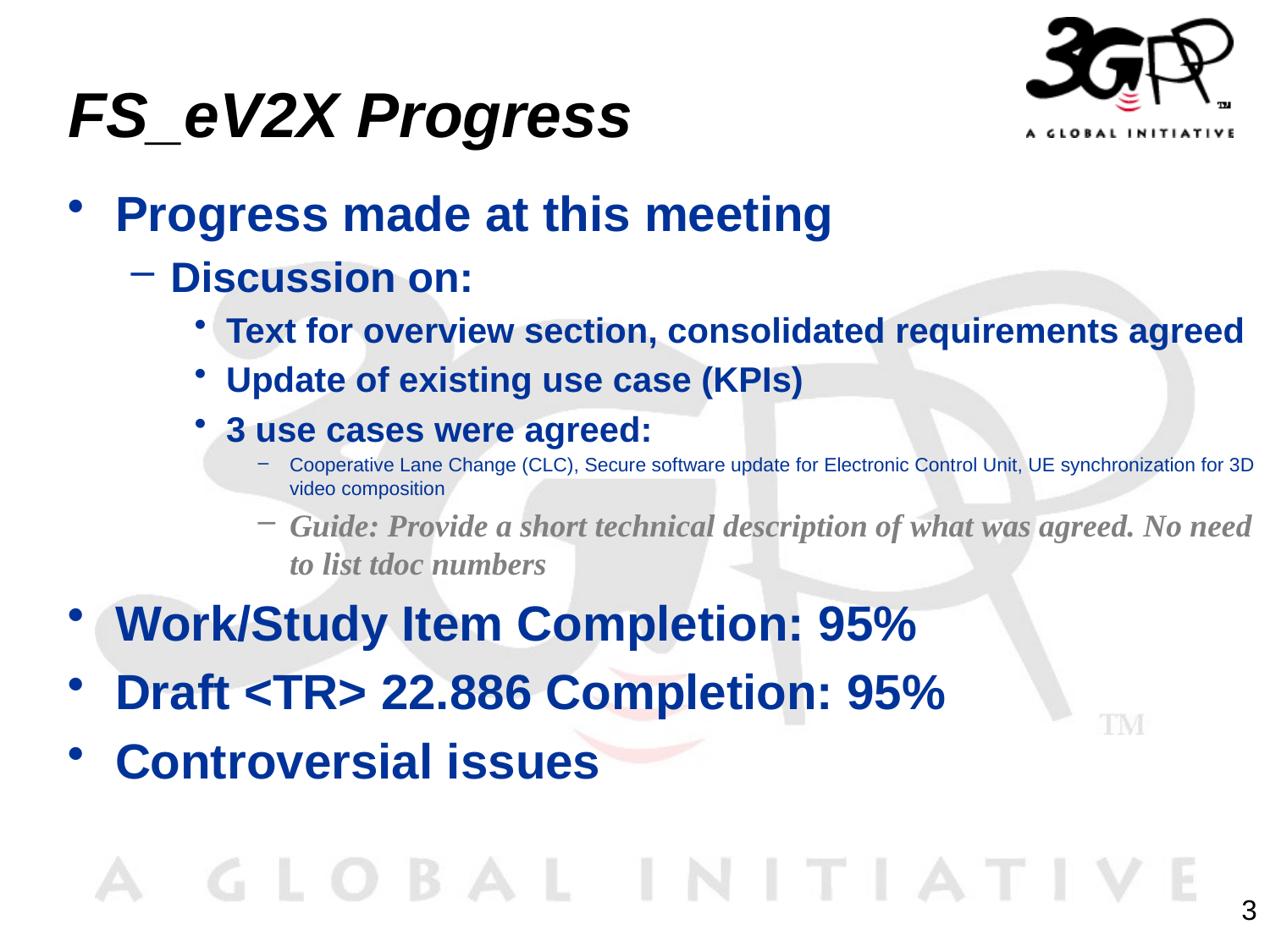

# FS_eV2X Progress
Progress made at this meeting
Discussion on:
Text for overview section, consolidated requirements agreed
Update of existing use case (KPIs)
3 use cases were agreed:
Cooperative Lane Change (CLC), Secure software update for Electronic Control Unit, UE synchronization for 3D video composition
Guide: Provide a short technical description of what was agreed. No need to list tdoc numbers
Work/Study Item Completion: 95%
Draft <TR> 22.886 Completion: 95%
Controversial issues

3